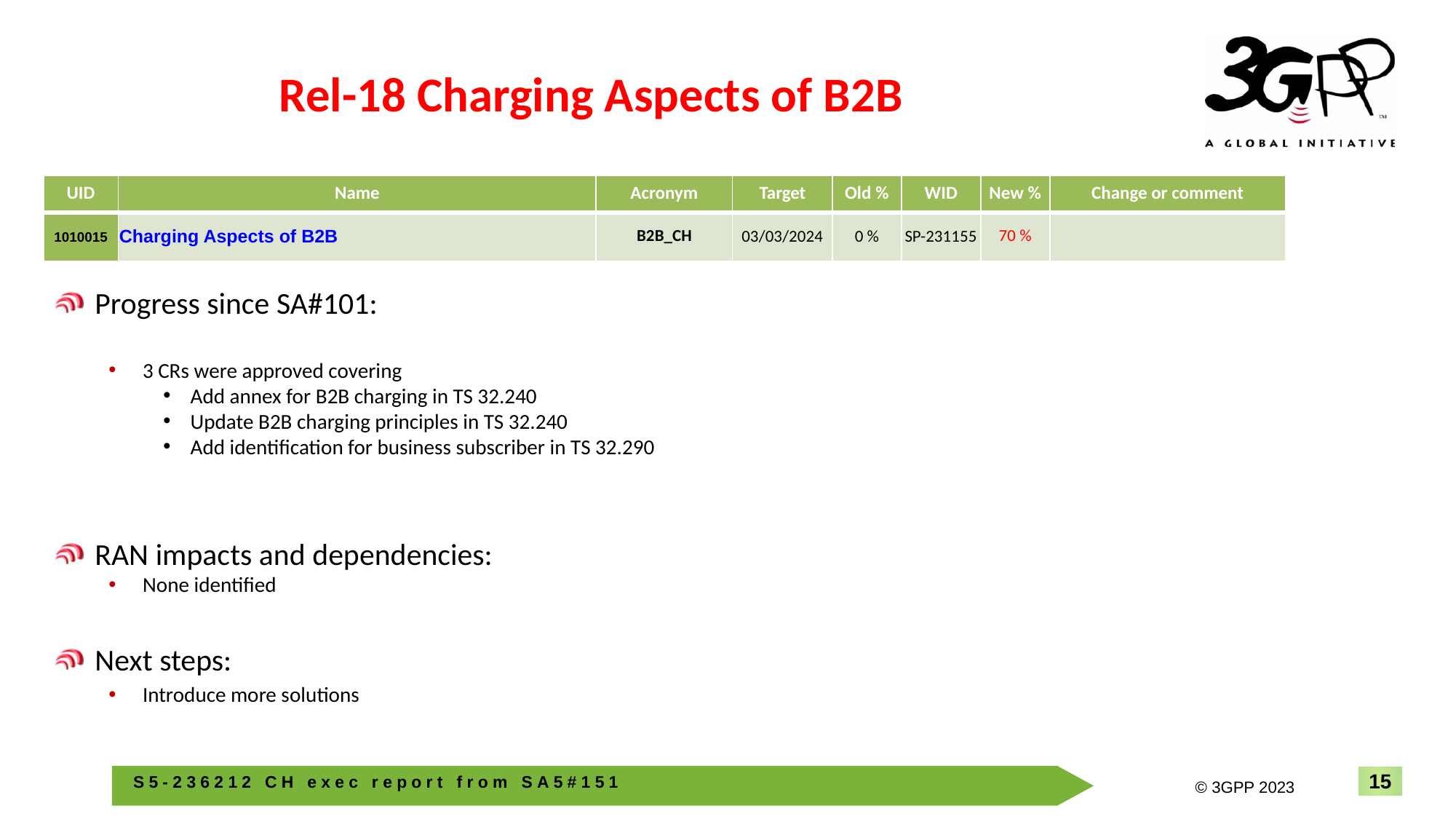

# Rel-18 Charging Aspects of B2B
| UID | Name | Acronym | Target | Old % | WID | New % | Change or comment |
| --- | --- | --- | --- | --- | --- | --- | --- |
| 1010015 | Charging Aspects of B2B | B2B\_CH | 03/03/2024 | 0 % | SP-231155 | 70 % |  |
Progress since SA#101:

3 CRs were approved covering
Add annex for B2B charging in TS 32.240
Update B2B charging principles in TS 32.240
Add identification for business subscriber in TS 32.290

RAN impacts and dependencies:
None identified

Next steps:
Introduce more solutions